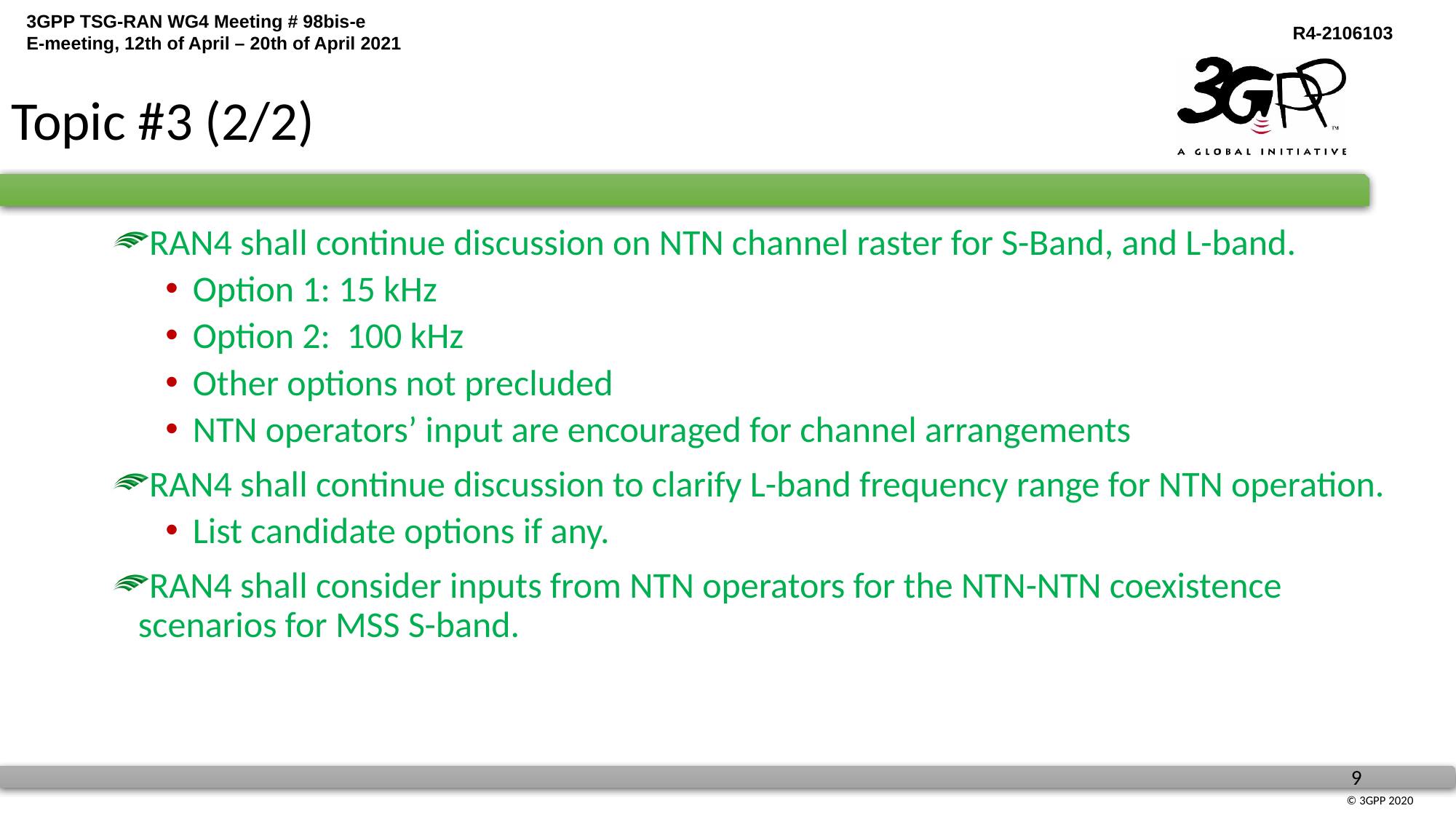

# Topic #3 (2/2)
RAN4 shall continue discussion on NTN channel raster for S-Band, and L-band.
Option 1: 15 kHz
Option 2:  100 kHz
Other options not precluded
NTN operators’ input are encouraged for channel arrangements
RAN4 shall continue discussion to clarify L-band frequency range for NTN operation.
List candidate options if any.
RAN4 shall consider inputs from NTN operators for the NTN-NTN coexistence scenarios for MSS S-band.